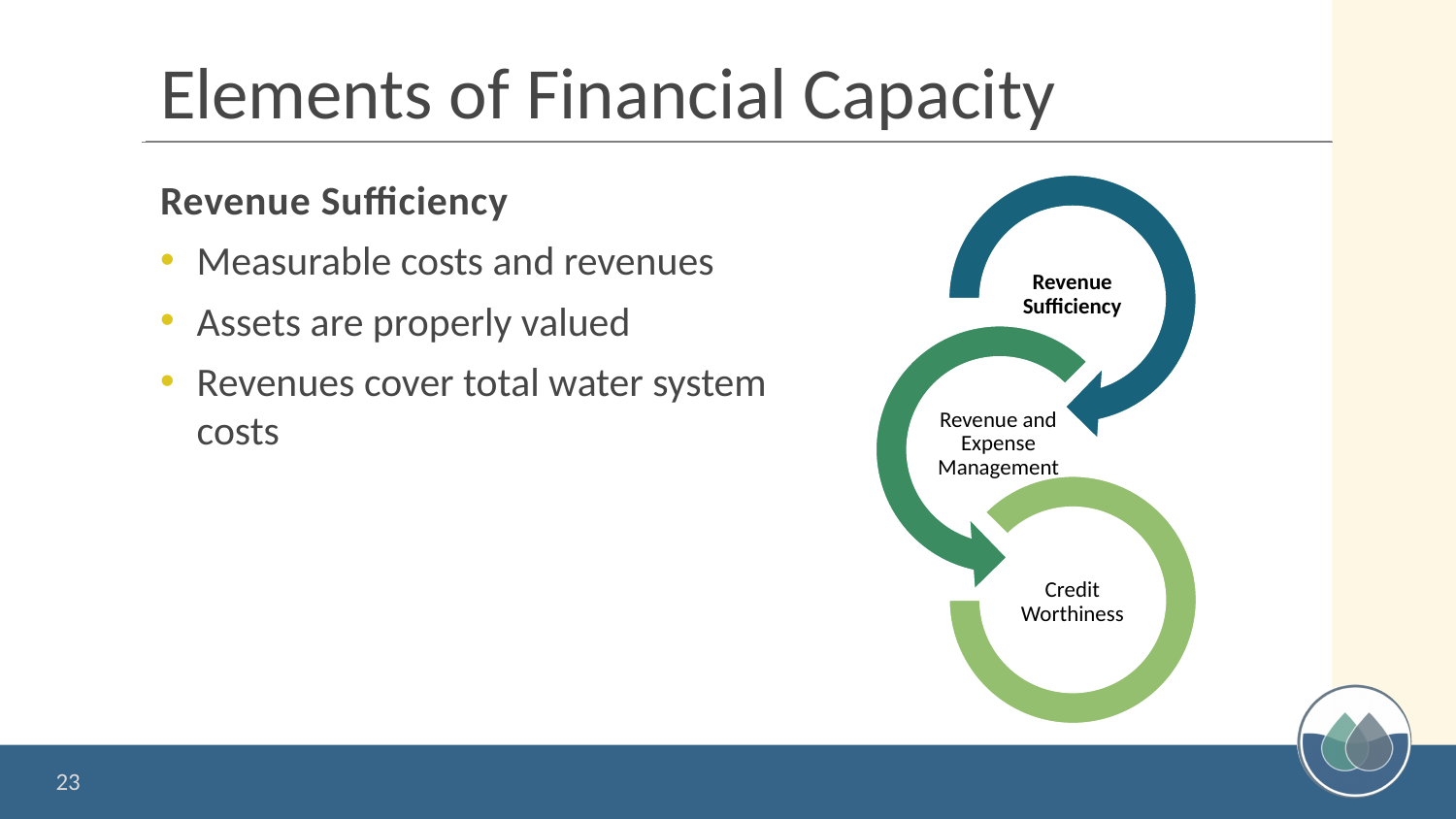

# Elements of Financial Capacity
Revenue Sufficiency
Measurable costs and revenues
Assets are properly valued
Revenues cover total water system costs

Revenue Sufficiency
Revenue and Expense Management
Credit Worthiness
23